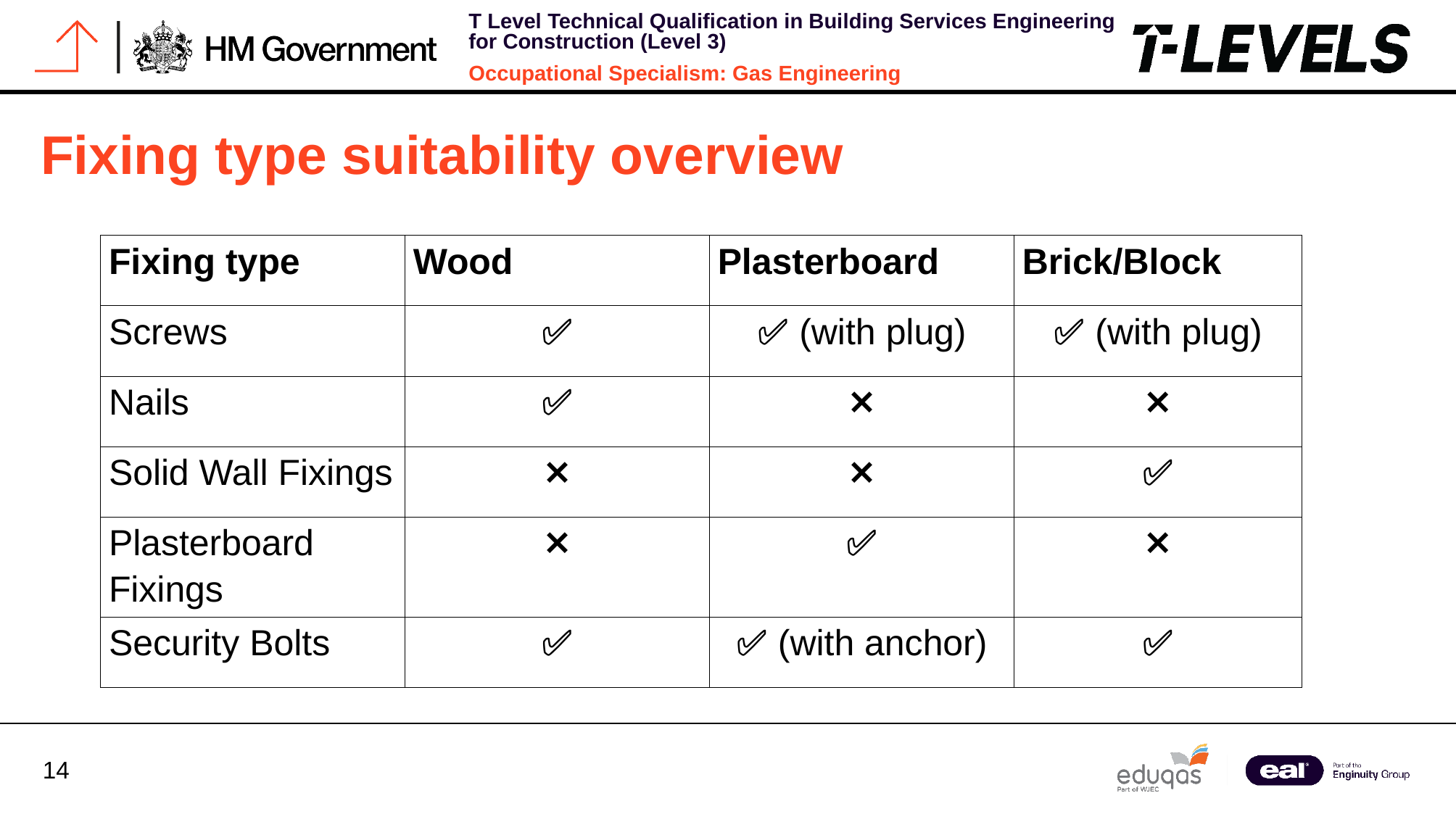

Fixing type suitability overview
| Fixing type | Wood | Plasterboard | Brick/Block |
| --- | --- | --- | --- |
| Screws | ✅ | ✅ (with plug) | ✅ (with plug) |
| Nails | ✅ | ❌ | ❌ |
| Solid Wall Fixings | ❌ | ❌ | ✅ |
| Plasterboard Fixings | ❌ | ✅ | ❌ |
| Security Bolts | ✅ | ✅ (with anchor) | ✅ |